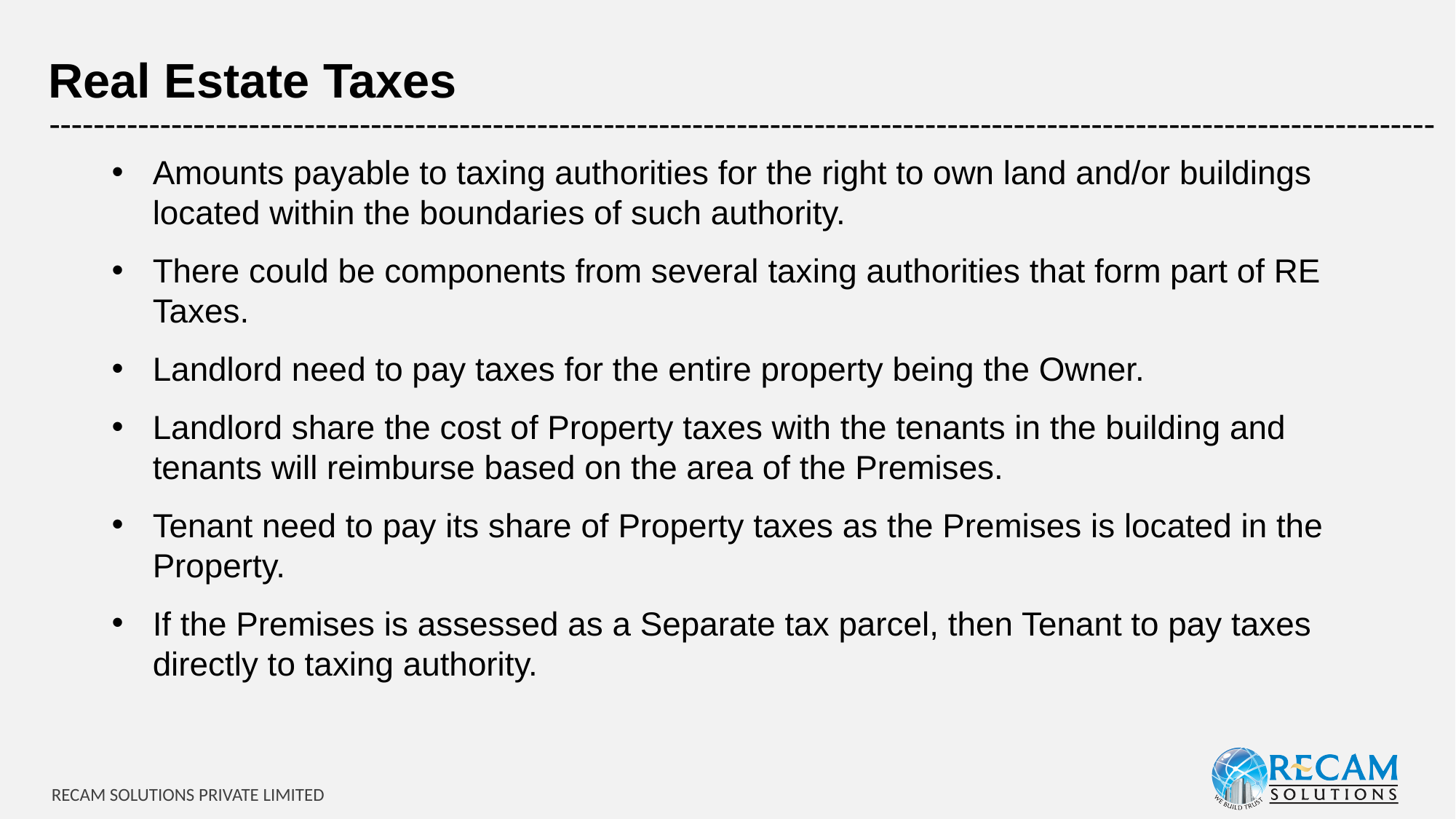

Real Estate Taxes
-----------------------------------------------------------------------------------------------------------------------------
Amounts payable to taxing authorities for the right to own land and/or buildings located within the boundaries of such authority.
There could be components from several taxing authorities that form part of RE Taxes.
Landlord need to pay taxes for the entire property being the Owner.
Landlord share the cost of Property taxes with the tenants in the building and tenants will reimburse based on the area of the Premises.
Tenant need to pay its share of Property taxes as the Premises is located in the Property.
If the Premises is assessed as a Separate tax parcel, then Tenant to pay taxes directly to taxing authority.
RECAM SOLUTIONS PRIVATE LIMITED